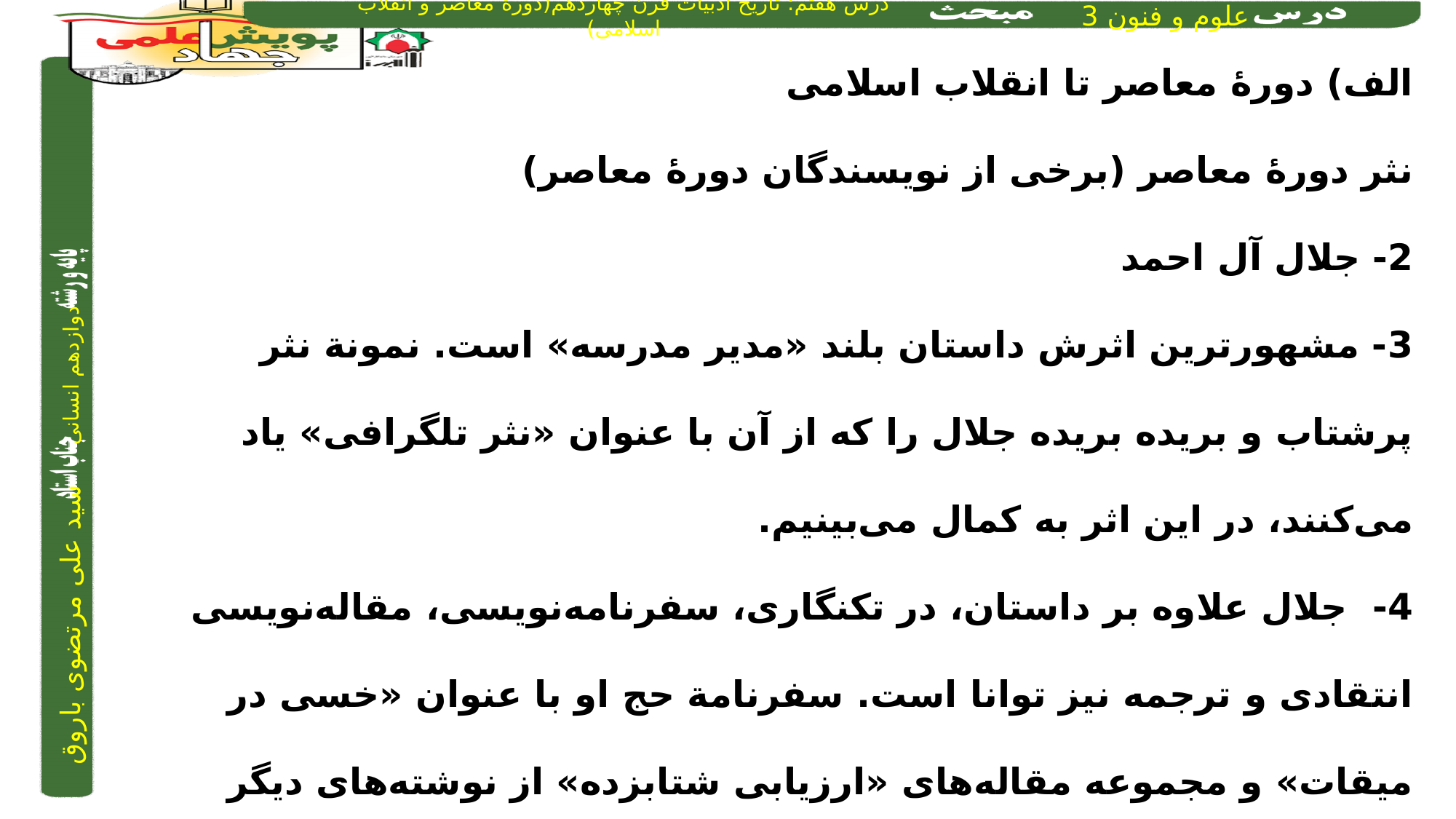

الف) دورۀ معاصر تا انقلاب اسلامی
نثر دورۀ معاصر (برخی از نویسندگان دورۀ معاصر)
	2- جلال آل احمد
3- مشهورترین اثرش داستان بلند «مدیر مدرسه» است. نمونة نثر پرشتاب و بریده بریده جلال را که از آن با عنوان «نثر تلگرافی» یاد می‌کنند، در این اثر به کمال می‌بینیم.
4-  جلال علاوه بر داستان، در تکنگاری، سفرنامه‌نویسی، مقاله‌نویسی انتقادی و ترجمه نیز توانا است. سفرنامة حج او با عنوان «خسی در میقات» و مجموعه مقاله‌های «ارزیابی شتابزده» از نوشته‌های دیگر
او هستند.